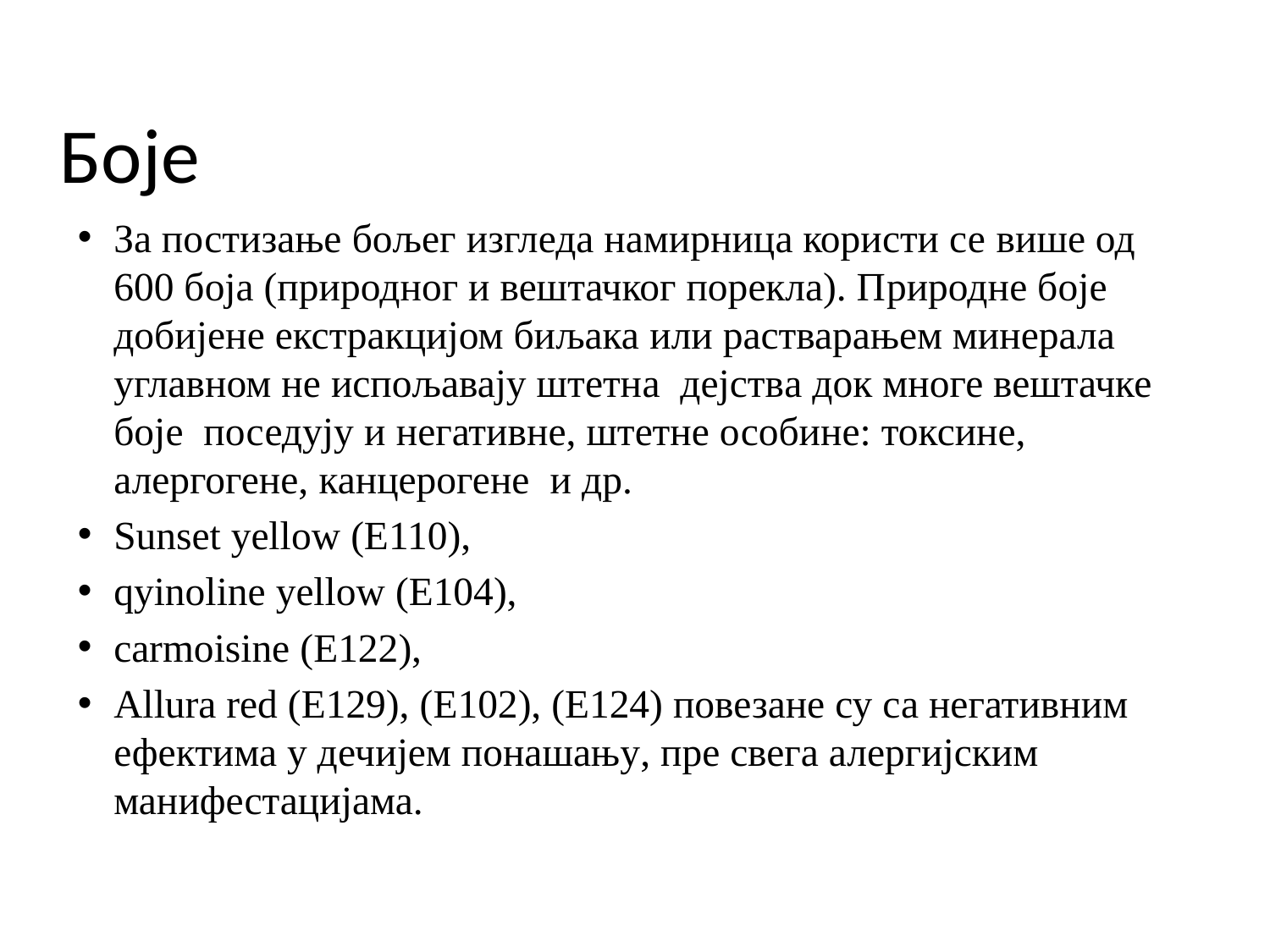

Боје
За постизање бољег изгледа намирница користи се више од 600 боја (природног и вештачког порекла). Природне боје добијене екстракцијом биљака или растварањем минерала углавном не испољавају штетна  дејства док многе вештачке боје  поседују и негативне, штетне особине: токсине, алергогене, канцерогене  и др.
Sunset yellow (Е110),
qуinoline yellow (Е104),
carmoisine (Е122),
Allura red (Е129), (Е102), (Е124) повезане су са негативним ефектима у дечијем понашању, пре свега алергијским манифестацијама.